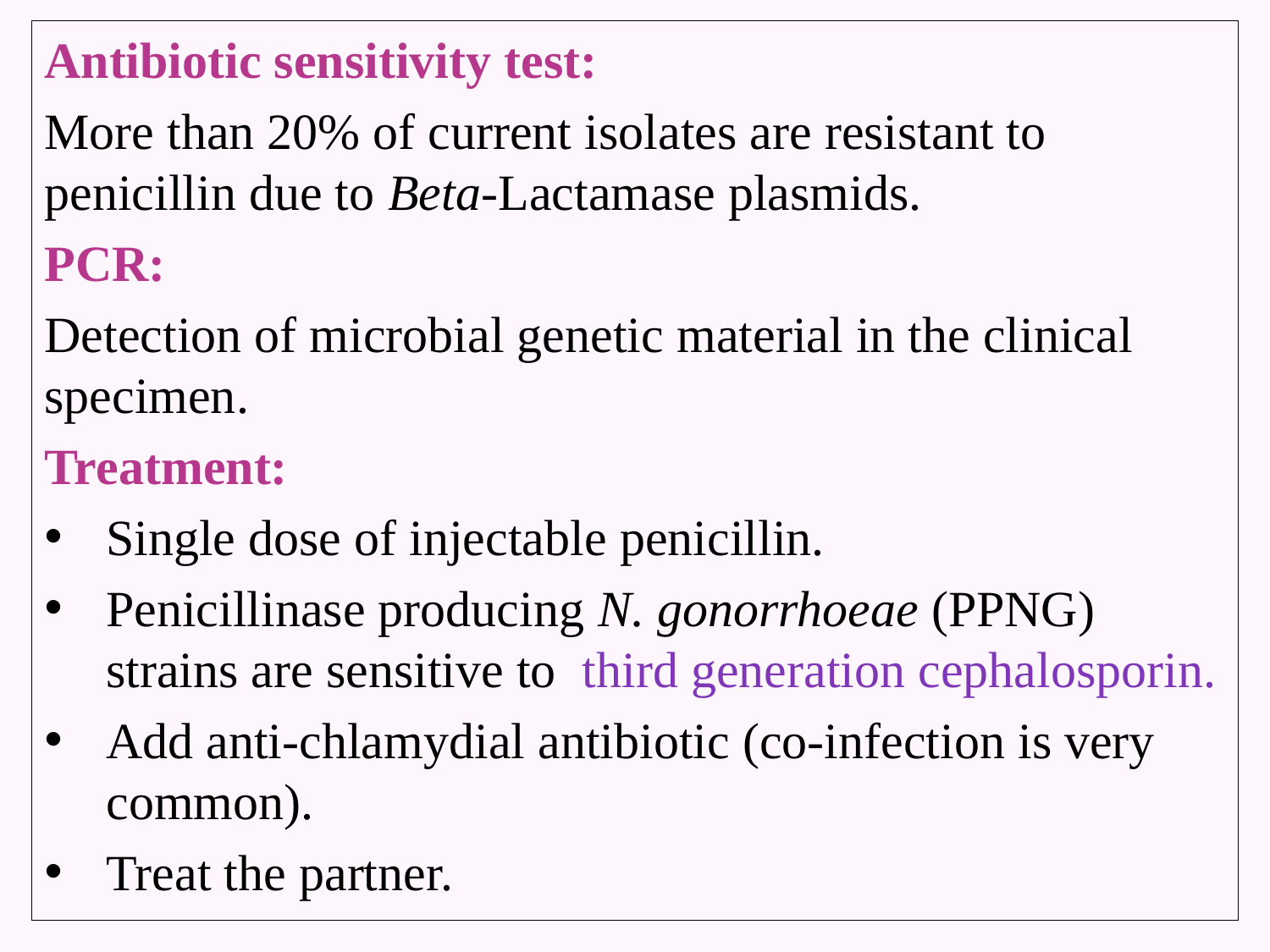

Antibiotic sensitivity test:
More than 20% of current isolates are resistant to penicillin due to Beta-Lactamase plasmids.
PCR:
Detection of microbial genetic material in the clinical specimen.
Treatment:
Single dose of injectable penicillin.
Penicillinase producing N. gonorrhoeae (PPNG) strains are sensitive to  third generation cephalosporin.
Add anti-chlamydial antibiotic (co-infection is very common).
Treat the partner.

# N